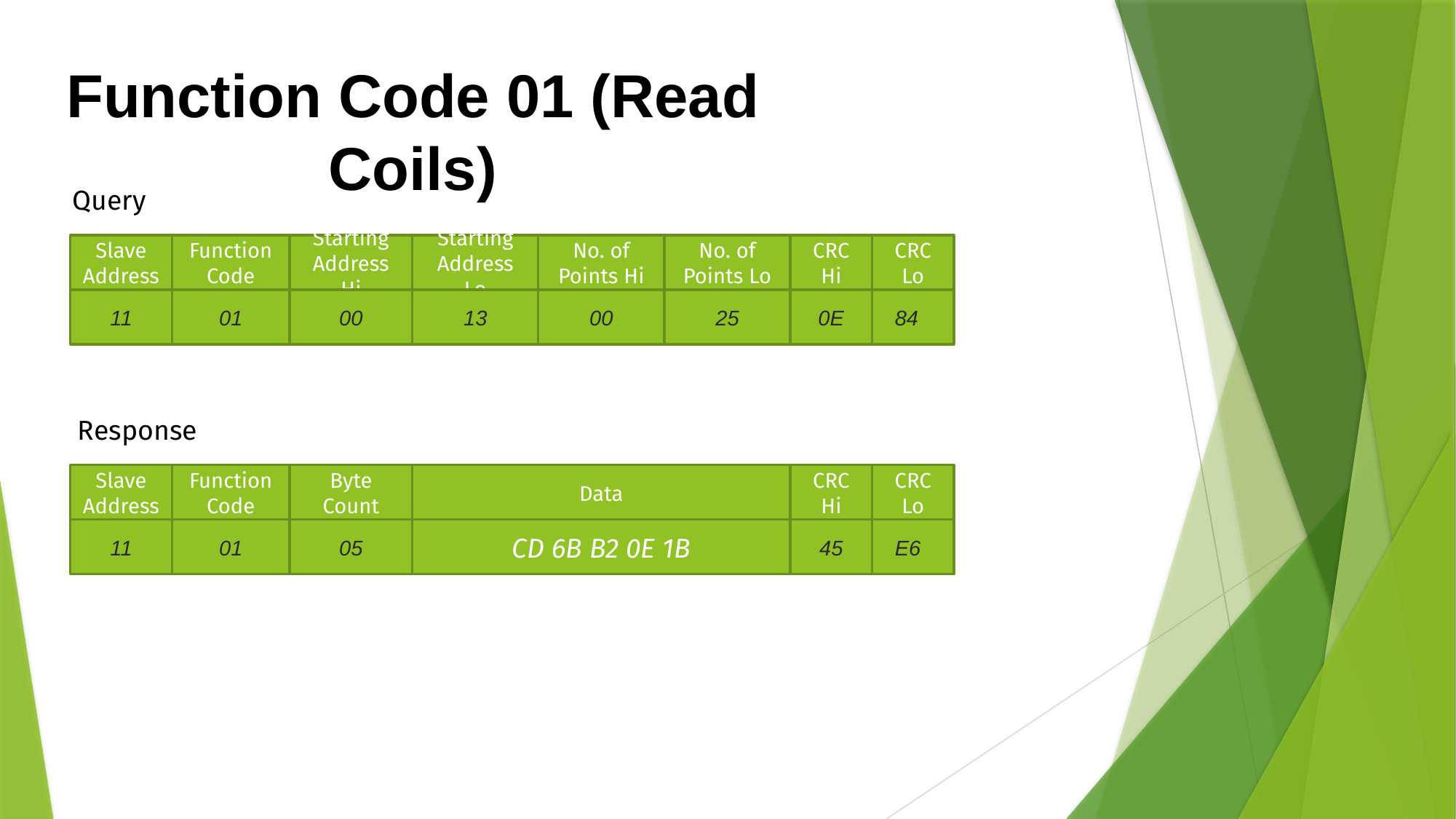

Function Code 01 (Read Coils)
Query
Slave Address
Function Code
Starting Address Hi
Starting Address Lo
No. of Points Hi
No. of Points Lo
CRC Hi
CRC Lo
11
01
00
13
00
25
0E
  84
Response
Slave Address
Function Code
Byte Count
Data
CRC Hi
CRC Lo
11
01
05
CD 6B B2 0E 1B
45
  E6